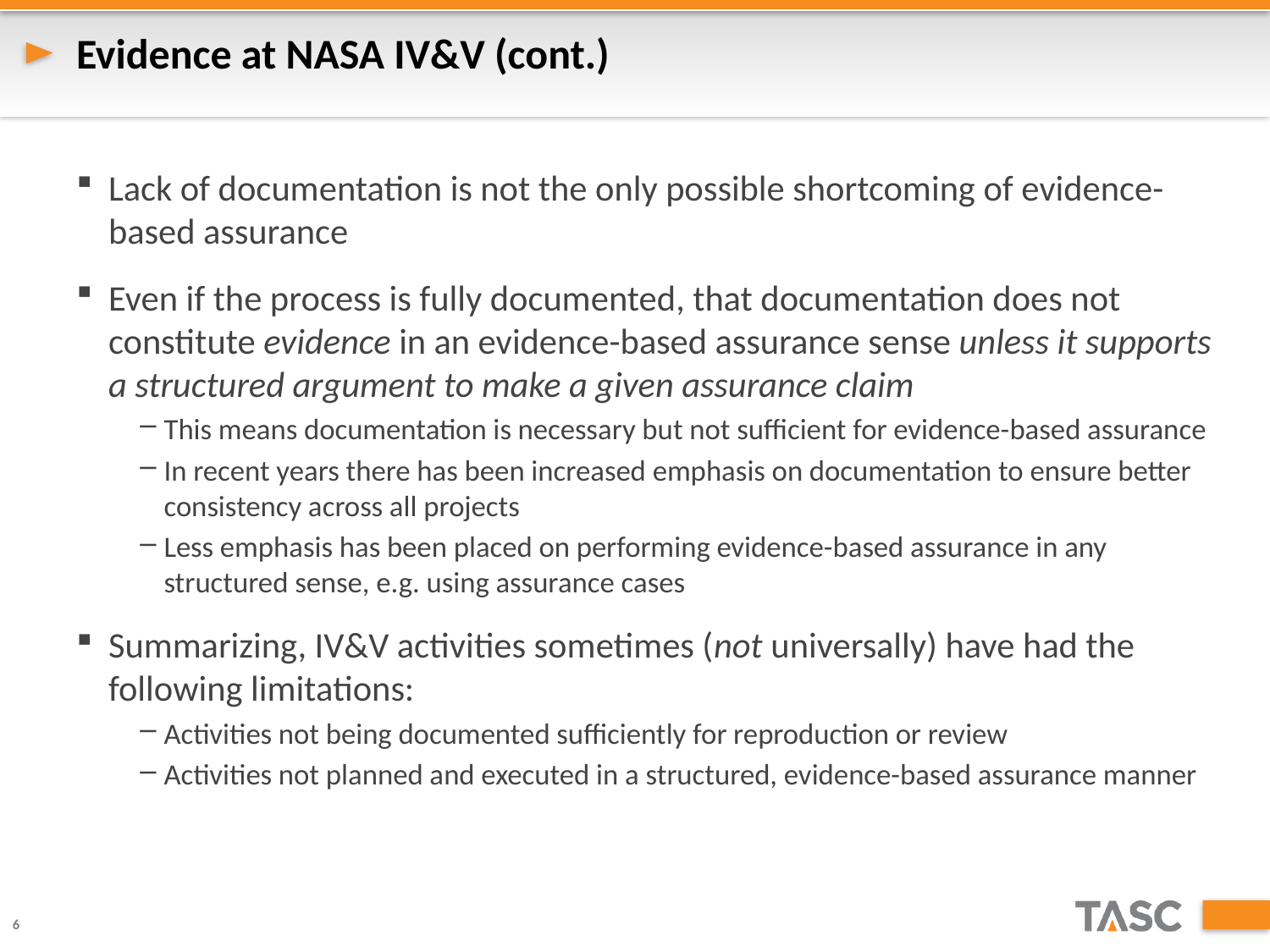

# Evidence at NASA IV&V (cont.)
Lack of documentation is not the only possible shortcoming of evidence-based assurance
Even if the process is fully documented, that documentation does not constitute evidence in an evidence-based assurance sense unless it supports a structured argument to make a given assurance claim
This means documentation is necessary but not sufficient for evidence-based assurance
In recent years there has been increased emphasis on documentation to ensure better consistency across all projects
Less emphasis has been placed on performing evidence-based assurance in any structured sense, e.g. using assurance cases
Summarizing, IV&V activities sometimes (not universally) have had the following limitations:
Activities not being documented sufficiently for reproduction or review
Activities not planned and executed in a structured, evidence-based assurance manner
6